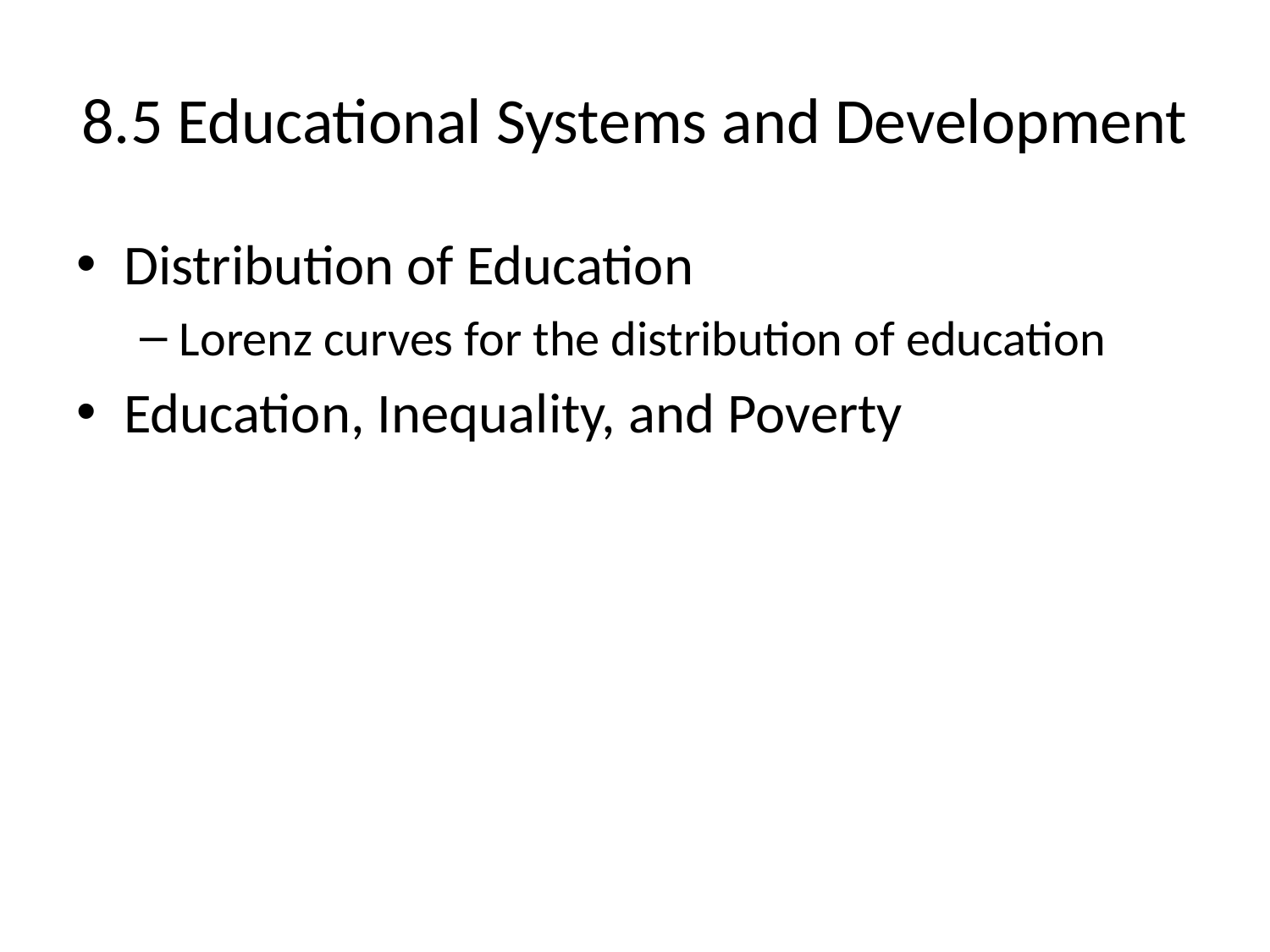

8.5 Educational Systems and Development
Distribution of Education
Lorenz curves for the distribution of education
Education, Inequality, and Poverty